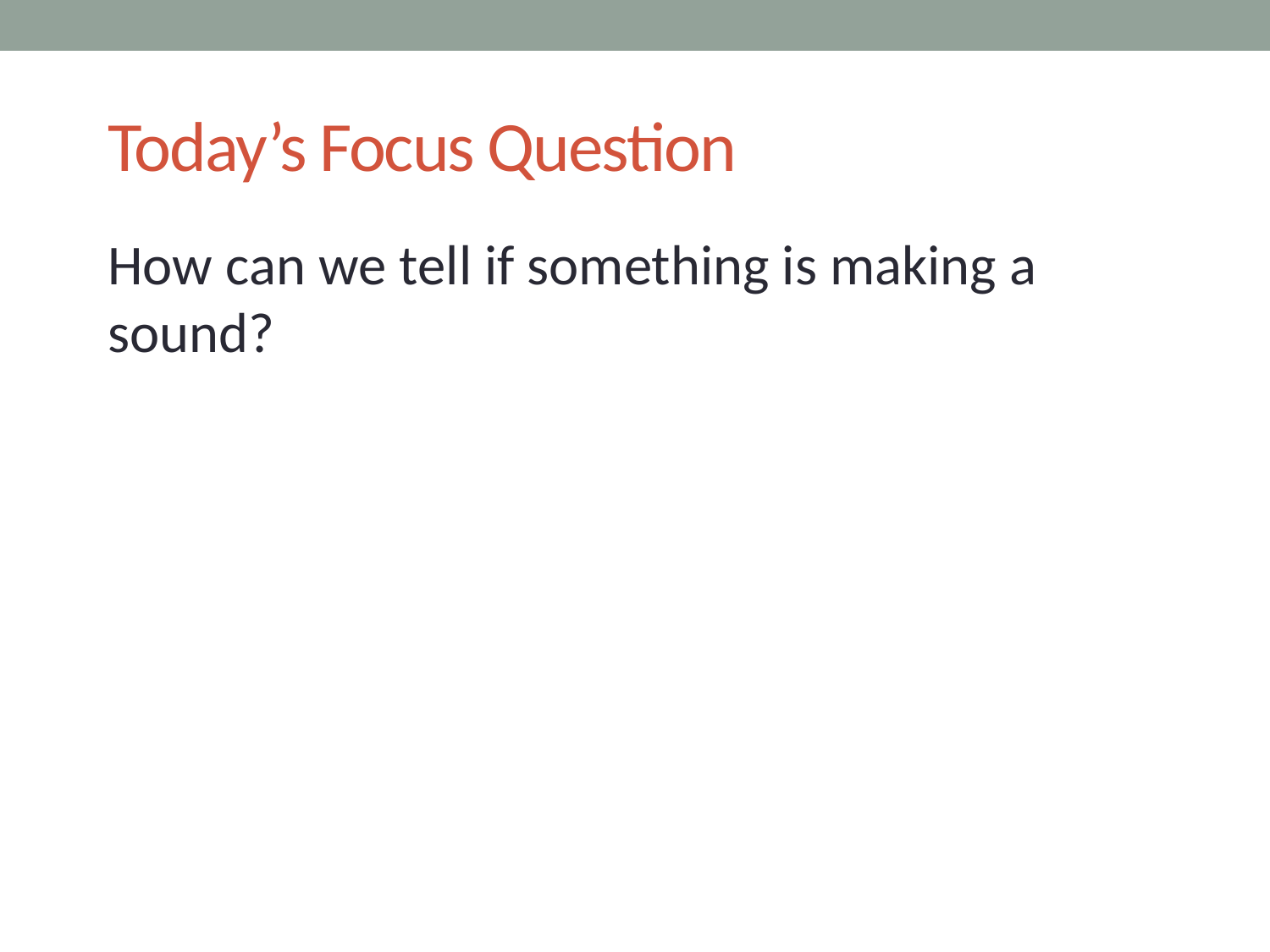

# Today’s Focus Question
How can we tell if something is making a sound?